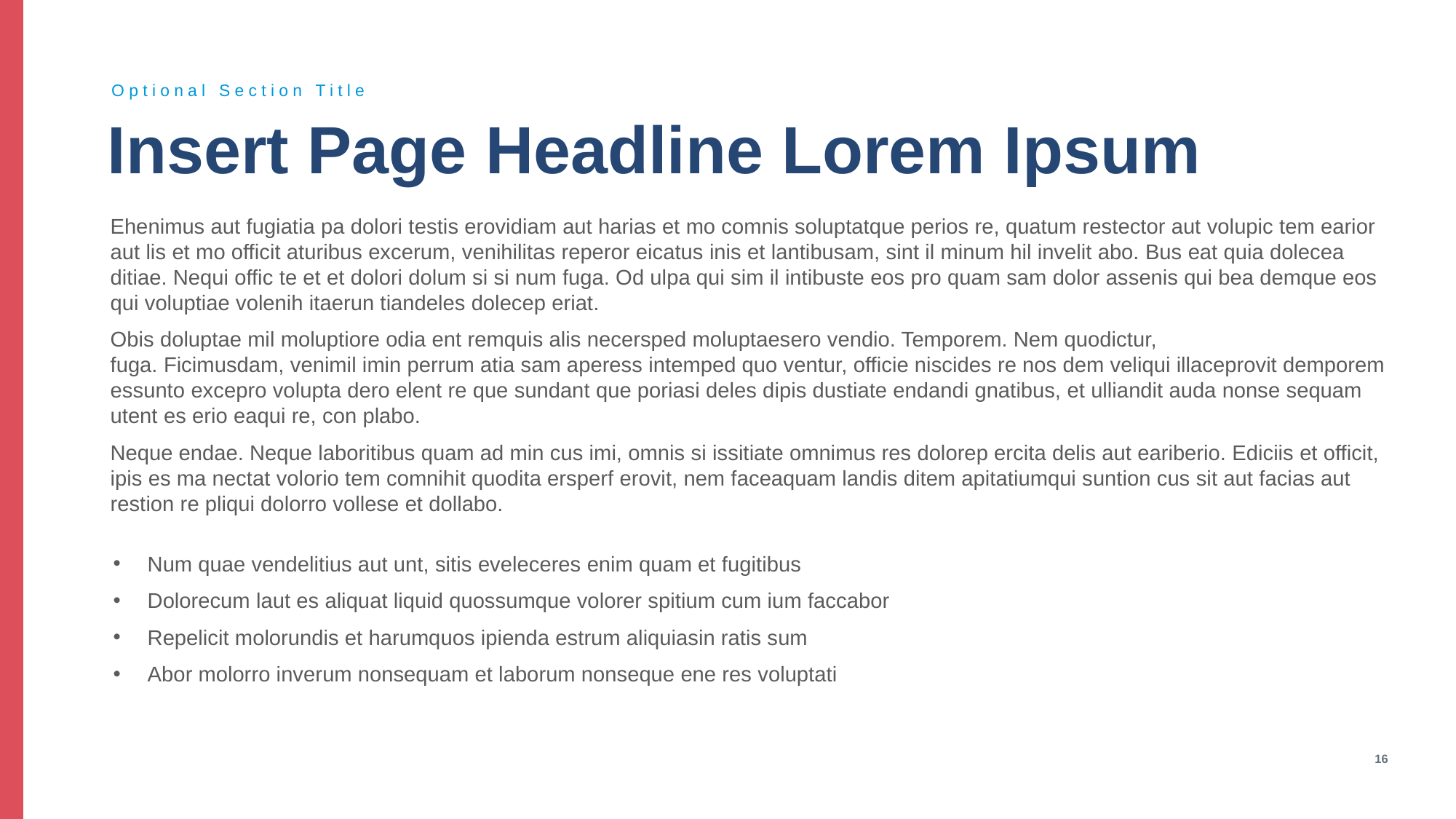

Optional Section Title
Insert Page Headline Lorem Ipsum
Ehenimus aut fugiatia pa dolori testis erovidiam aut harias et mo comnis soluptatque perios re, quatum restector aut volupic tem earior aut lis et mo officit aturibus excerum, venihilitas reperor eicatus inis et lantibusam, sint il minum hil invelit abo. Bus eat quia dolecea ditiae. Nequi offic te et et dolori dolum si si num fuga. Od ulpa qui sim il intibuste eos pro quam sam dolor assenis qui bea demque eos qui voluptiae volenih itaerun tiandeles dolecep eriat.
Obis doluptae mil moluptiore odia ent remquis alis necersped moluptaesero vendio. Temporem. Nem quodictur,
fuga. Ficimusdam, venimil imin perrum atia sam aperess intemped quo ventur, officie niscides re nos dem veliqui illaceprovit demporem essunto excepro volupta dero elent re que sundant que poriasi deles dipis dustiate endandi gnatibus, et ulliandit auda nonse sequam utent es erio eaqui re, con plabo.
Neque endae. Neque laboritibus quam ad min cus imi, omnis si issitiate omnimus res dolorep ercita delis aut eariberio. Ediciis et officit, ipis es ma nectat volorio tem comnihit quodita ersperf erovit, nem faceaquam landis ditem apitatiumqui suntion cus sit aut facias aut restion re pliqui dolorro vollese et dollabo.
Num quae vendelitius aut unt, sitis eveleceres enim quam et fugitibus
Dolorecum laut es aliquat liquid quossumque volorer spitium cum ium faccabor
Repelicit molorundis et harumquos ipienda estrum aliquiasin ratis sum
Abor molorro inverum nonsequam et laborum nonseque ene res voluptati